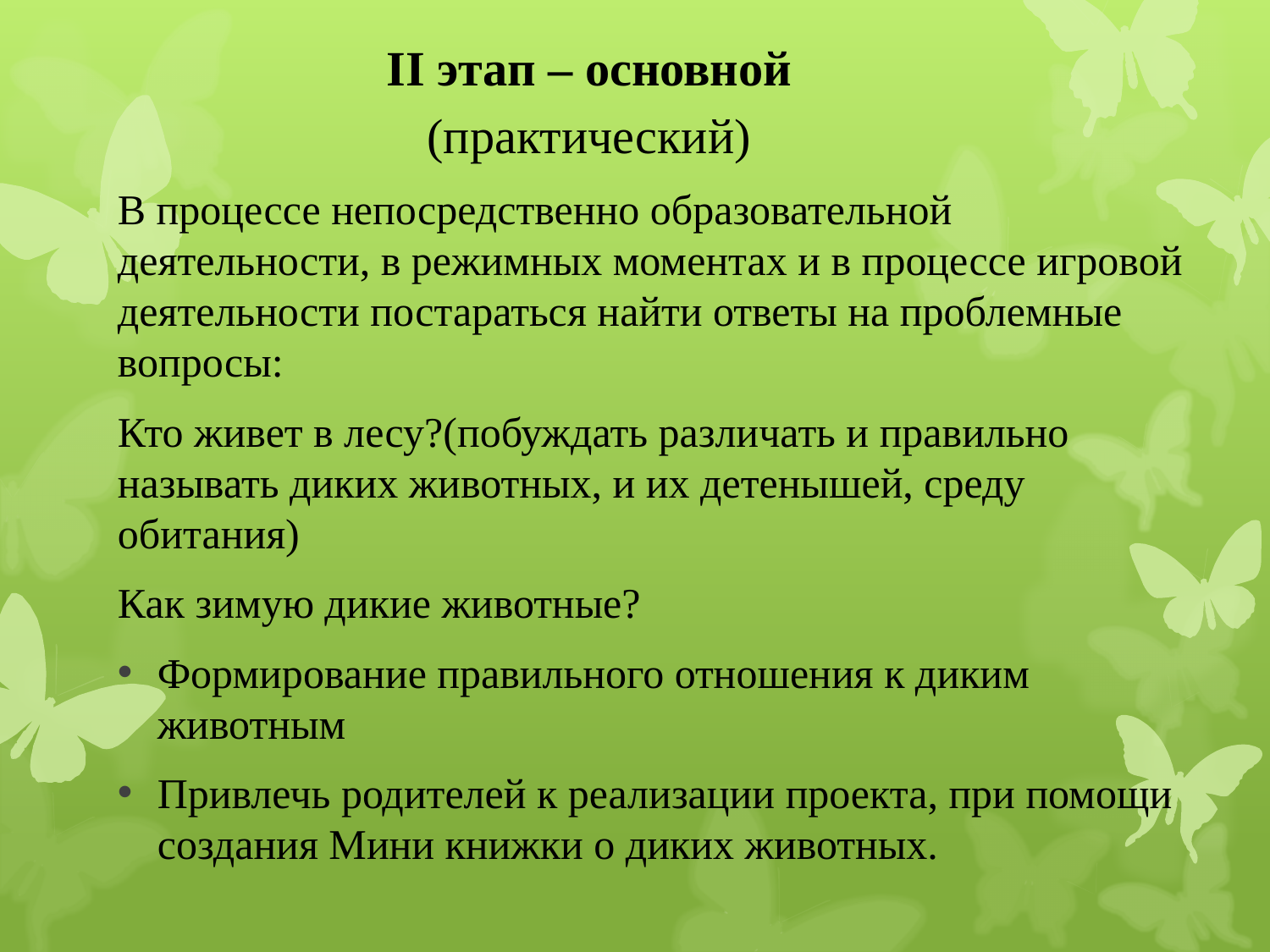

# II этап – основной (практический)
В процессе непосредственно образовательной деятельности, в режимных моментах и в процессе игровой деятельности постараться найти ответы на проблемные вопросы:
Кто живет в лесу?(побуждать различать и правильно называть диких животных, и их детенышей, среду обитания)
Как зимую дикие животные?
Формирование правильного отношения к диким животным
Привлечь родителей к реализации проекта, при помощи создания Мини книжки о диких животных.